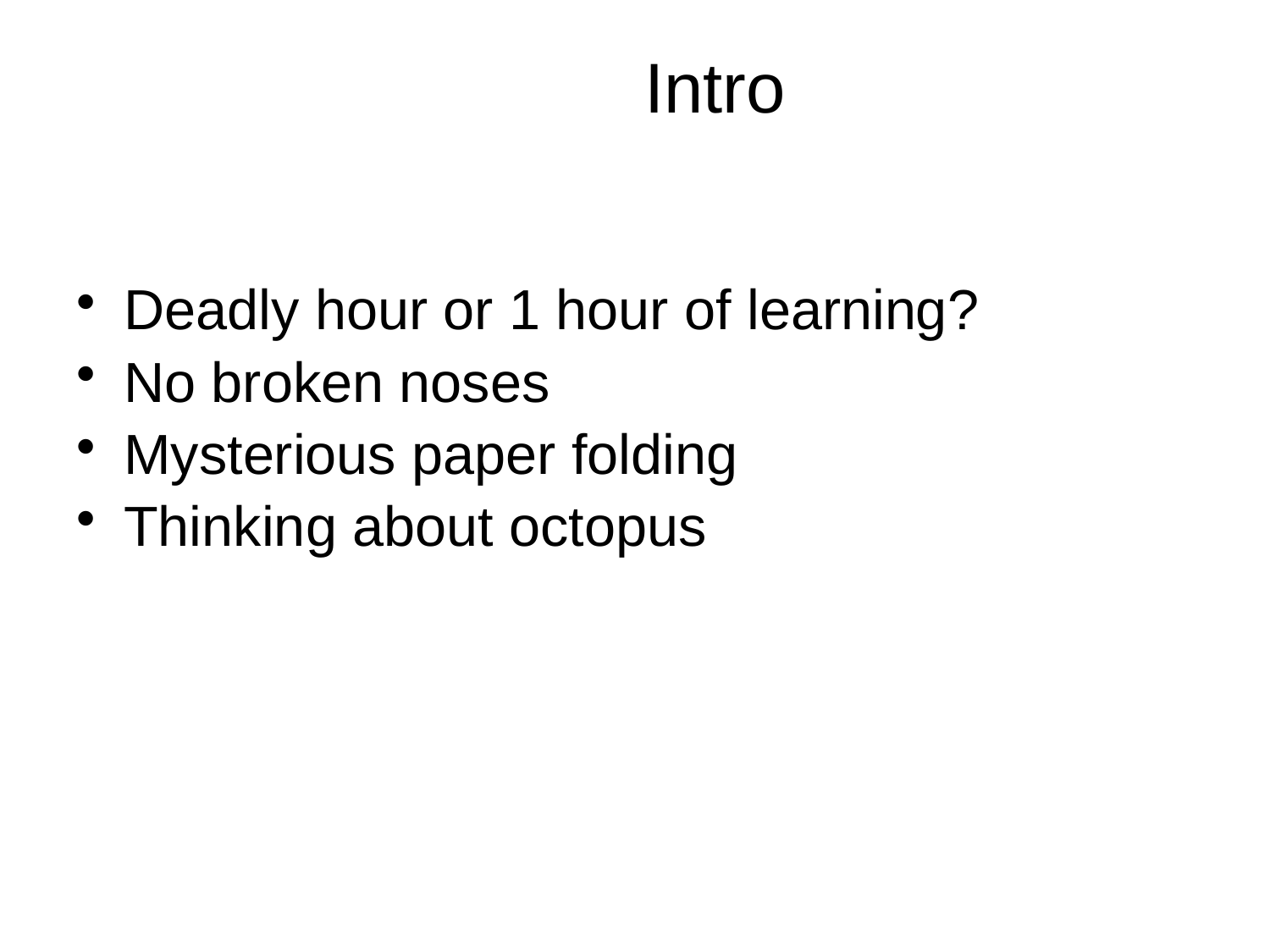

# Intro

Deadly hour or 1 hour of learning?
No broken noses
Mysterious paper folding
Thinking about octopus